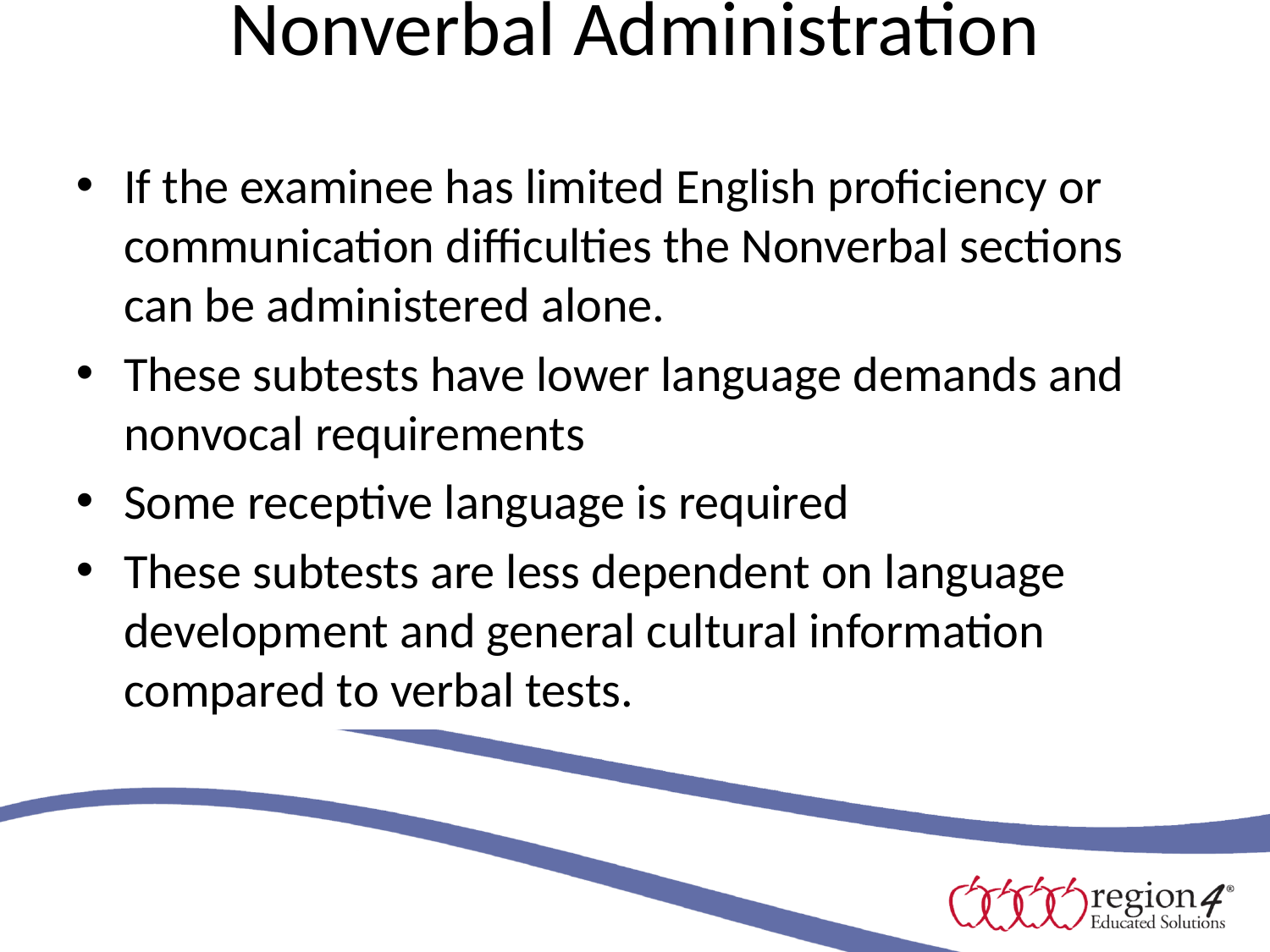

# Nonverbal Administration
If the examinee has limited English proficiency or communication difficulties the Nonverbal sections can be administered alone.
These subtests have lower language demands and nonvocal requirements
Some receptive language is required
These subtests are less dependent on language development and general cultural information compared to verbal tests.